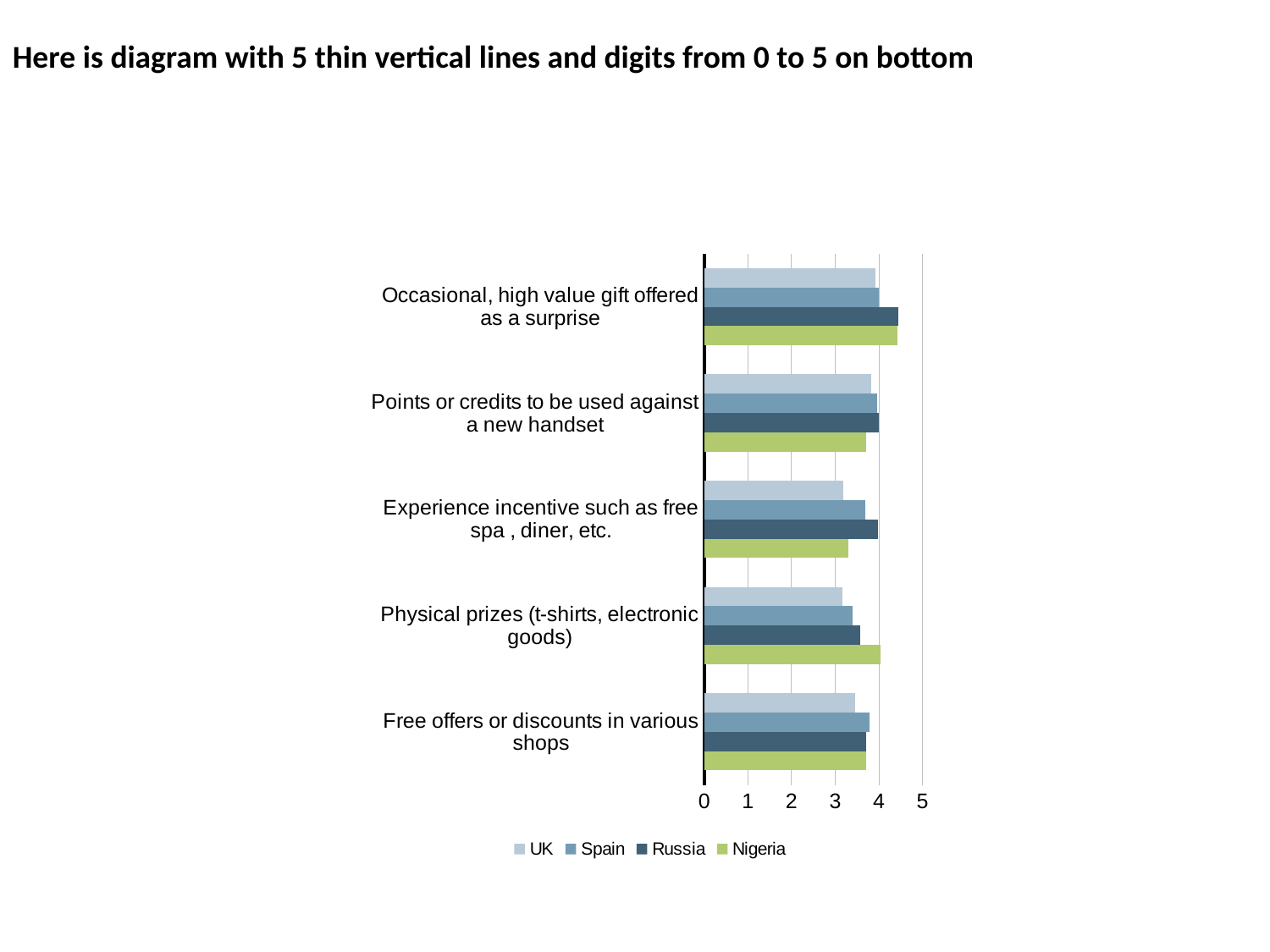

Here is diagram with 5 thin vertical lines and digits from 0 to 5 on bottom

### Chart

| Category | Nigeria | Russia | Spain | UK |
|---|---|---|---|---|
| Free offers or discounts in various shops | 3.701680672268908 | 3.702290076335878 | 3.7903225806451615 | 3.4556962025316458 |
| Physical prizes (t-shirts, electronic goods) | 4.037815126050415 | 3.572519083969464 | 3.4032258064516148 | 3.1645569620253196 |
| Experience incentive such as free spa , diner, etc. | 3.306722689075628 | 3.977099236641221 | 3.681451612903226 | 3.1772151898734178 |
| Points or credits to be used against a new handset | 3.7058823529411784 | 4.007633587786256 | 3.967741935483869 | 3.827004219409283 |
| Occasional, high value gift offered as a surprise | 4.4201680672268875 | 4.450381679389309 | 3.9959677419354858 | 3.928270042194095 |